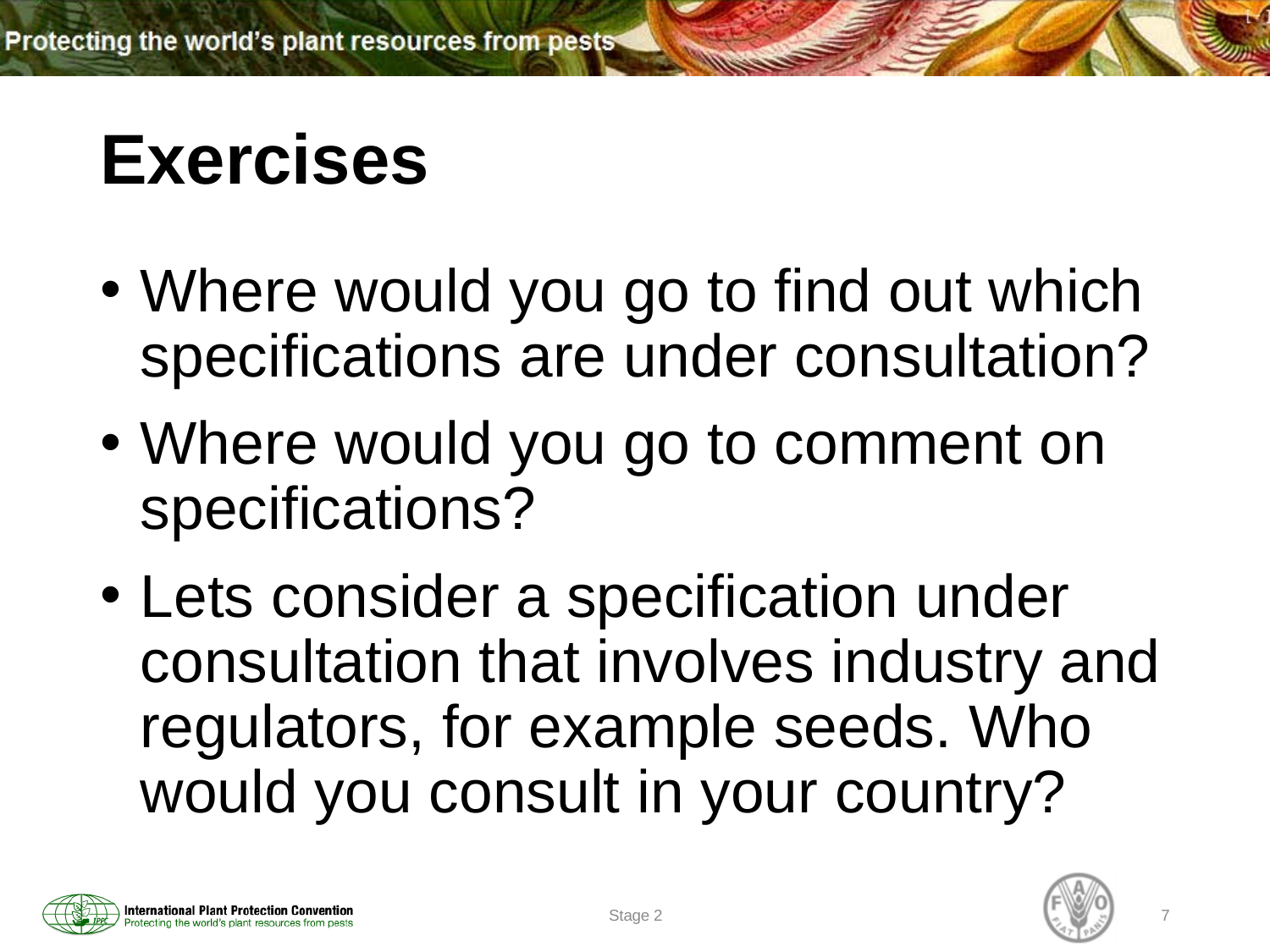

# Exercises
Where would you go to find out which specifications are under consultation?
Where would you go to comment on specifications?
Lets consider a specification under consultation that involves industry and regulators, for example seeds. Who would you consult in your country?
Stage 2
7